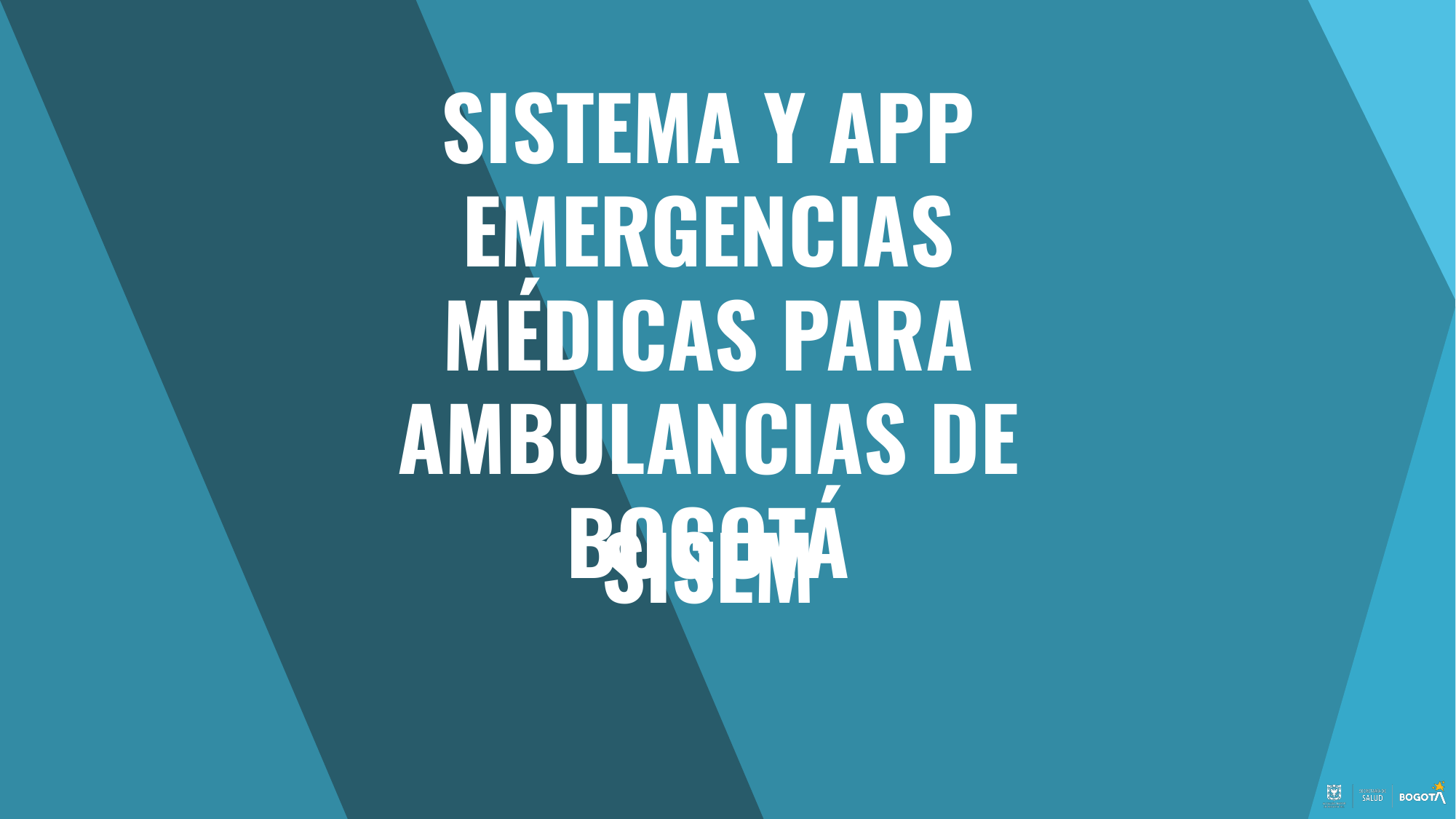

SISTEMA Y APP EMERGENCIAS MÉDICAS PARA AMBULANCIAS DE BOGOTÁ

SISEM